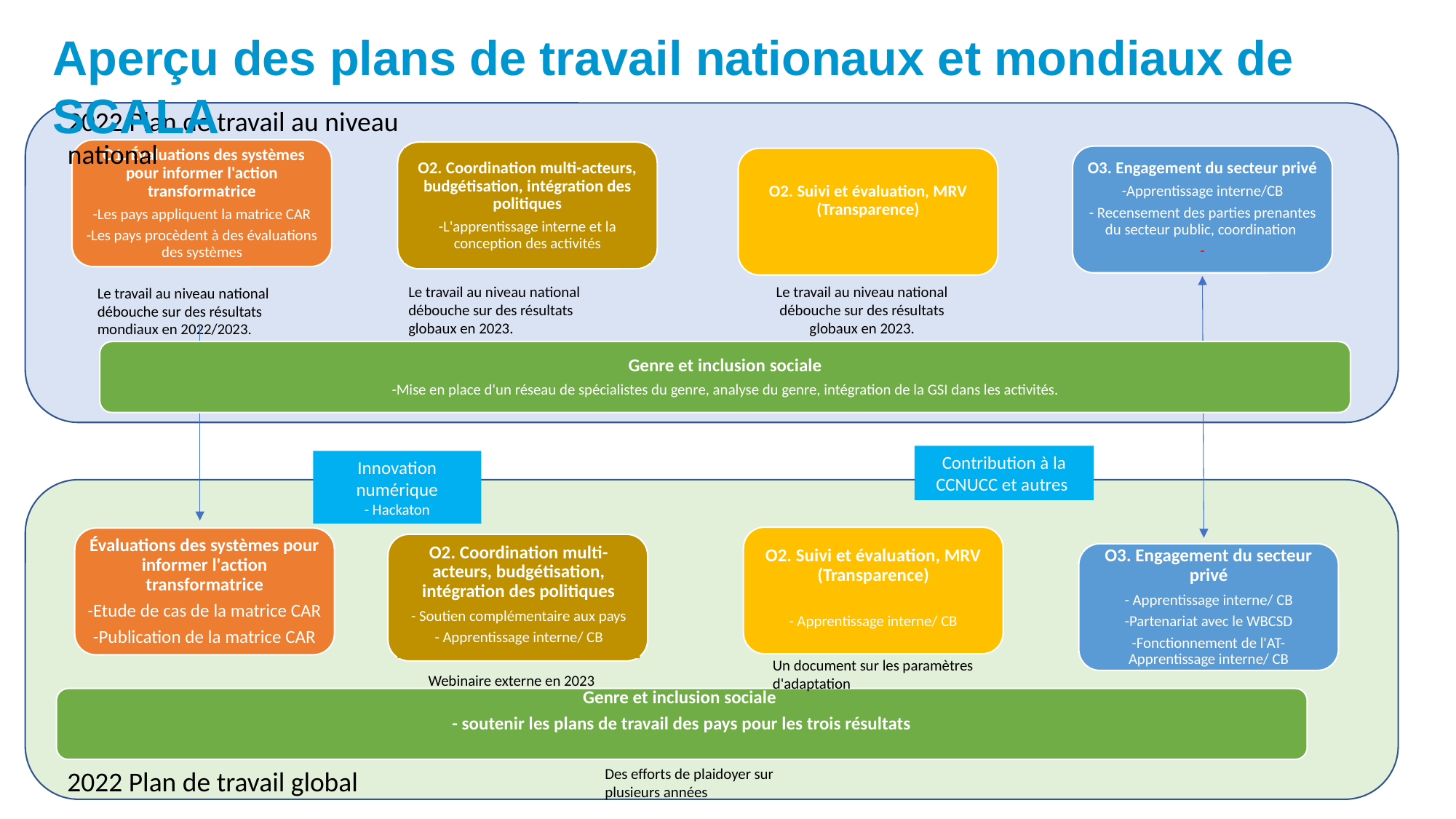

Aperçu des plans de travail nationaux et mondiaux de SCALA
2022 Plan de travail au niveau national

 O1. Évaluations des systèmes pour informer l'action transformatrice
-Les pays appliquent la matrice CAR
-Les pays procèdent à des évaluations des systèmes

O2. Coordination multi-acteurs, budgétisation, intégration des politiques
-L'apprentissage interne et la conception des activités

O3. Engagement du secteur privé
-Apprentissage interne/CB
- Recensement des parties prenantes du secteur public, coordination
-

O2. Suivi et évaluation, MRV (Transparence)

Le travail au niveau national débouche sur des résultats globaux en 2023.
Le travail au niveau national débouche sur des résultats globaux en 2023.
Le travail au niveau national débouche sur des résultats mondiaux en 2022/2023.
Le travail au niveau national débouche sur des résultats globaux en 2023.

Genre et inclusion sociale
-Mise en place d'un réseau de spécialistes du genre, analyse du genre, intégration de la GSI dans les activités.
Contribution à la CCNUCC et autres
Innovation numérique
- Hackaton

O2. Suivi et évaluation, MRV (Transparence)
- Apprentissage interne/ CB

Évaluations des systèmes pour informer l'action transformatrice
-Etude de cas de la matrice CAR
-Publication de la matrice CAR

O2. Coordination multi-acteurs, budgétisation, intégration des politiques
- Soutien complémentaire aux pays
- Apprentissage interne/ CB

O3. Engagement du secteur privé
- Apprentissage interne/ CB
-Partenariat avec le WBCSD
-Fonctionnement de l'AT- Apprentissage interne/ CB
Un document sur les paramètres d'adaptation
Webinaire externe en 2023

Genre et inclusion sociale
- soutenir les plans de travail des pays pour les trois résultats

2022 Plan de travail global
Des efforts de plaidoyer sur plusieurs années